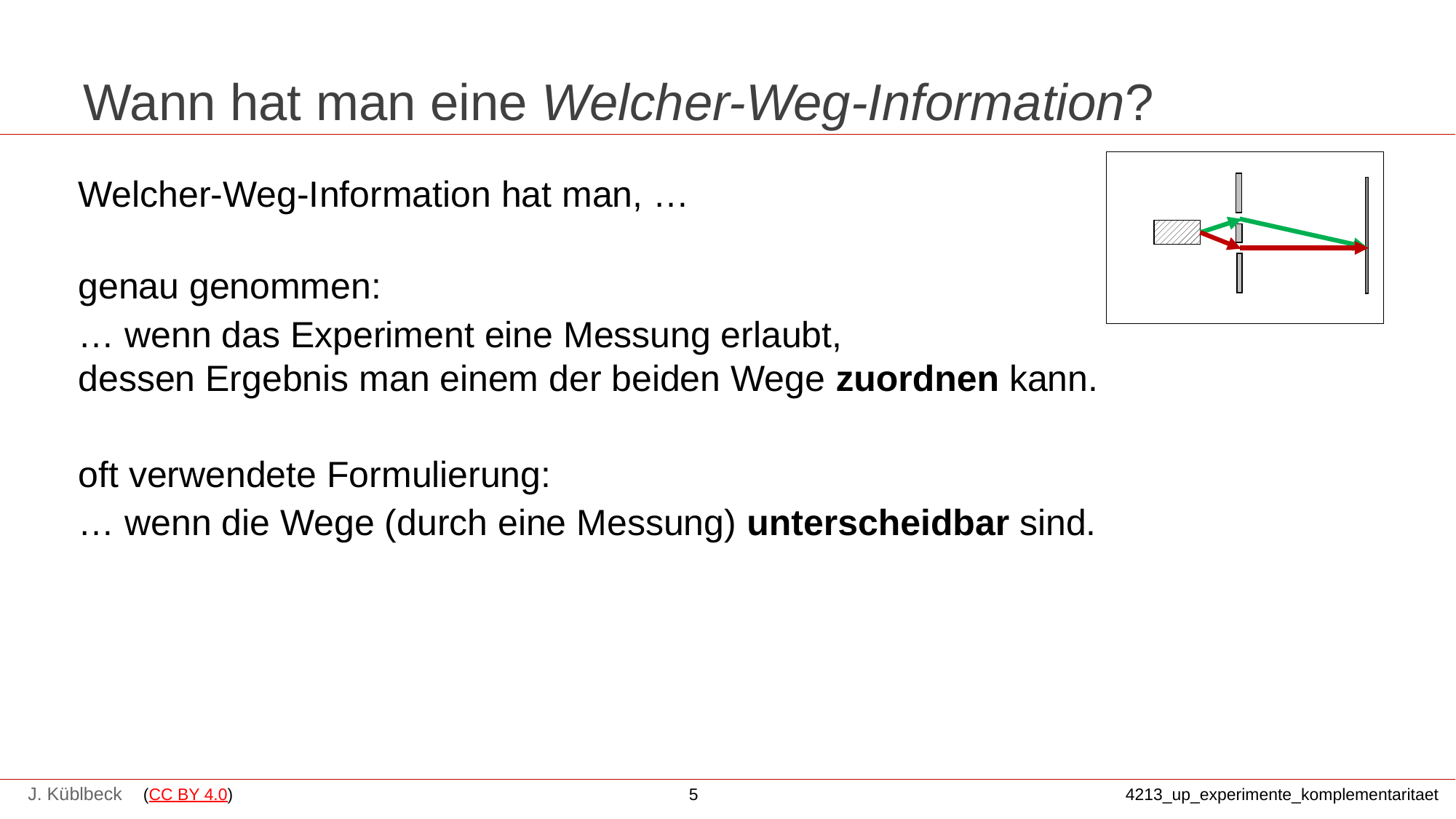

# Wann hat man eine Welcher-Weg-Information?

Welcher-Weg-Information hat man, …
genau genommen:
… wenn das Experiment eine Messung erlaubt,
dessen Ergebnis man einem der beiden Wege zuordnen kann.

oft verwendete Formulierung:
… wenn die Wege (durch eine Messung) unterscheidbar sind.